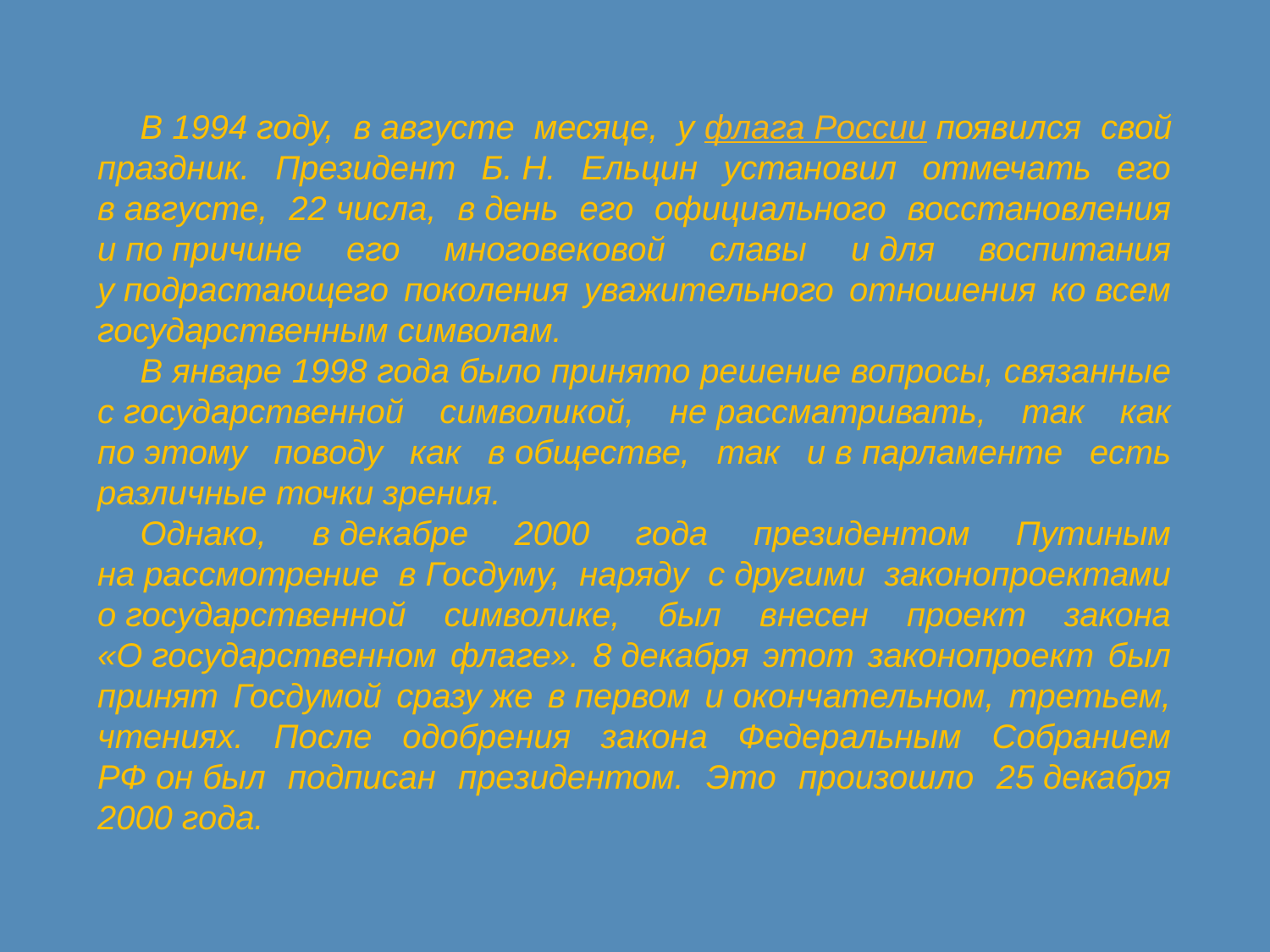

В 1994 году, в августе месяце, у флага России появился свой праздник. Президент Б. Н. Ельцин установил отмечать его в августе, 22 числа, в день его официального восстановления и по причине его многовековой славы и для воспитания у подрастающего поколения уважительного отношения ко всем государственным символам.
В январе 1998 года было принято решение вопросы, связанные с государственной символикой, не рассматривать, так как по этому поводу как в обществе, так и в парламенте есть различные точки зрения.
Однако, в декабре 2000 года президентом Путиным на рассмотрение в Госдуму, наряду с другими законопроектами о государственной символике, был внесен проект закона «О государственном флаге». 8 декабря этот законопроект был принят Госдумой сразу же в первом и окончательном, третьем, чтениях. После одобрения закона Федеральным Собранием РФ он был подписан президентом. Это произошло 25 декабря 2000 года.